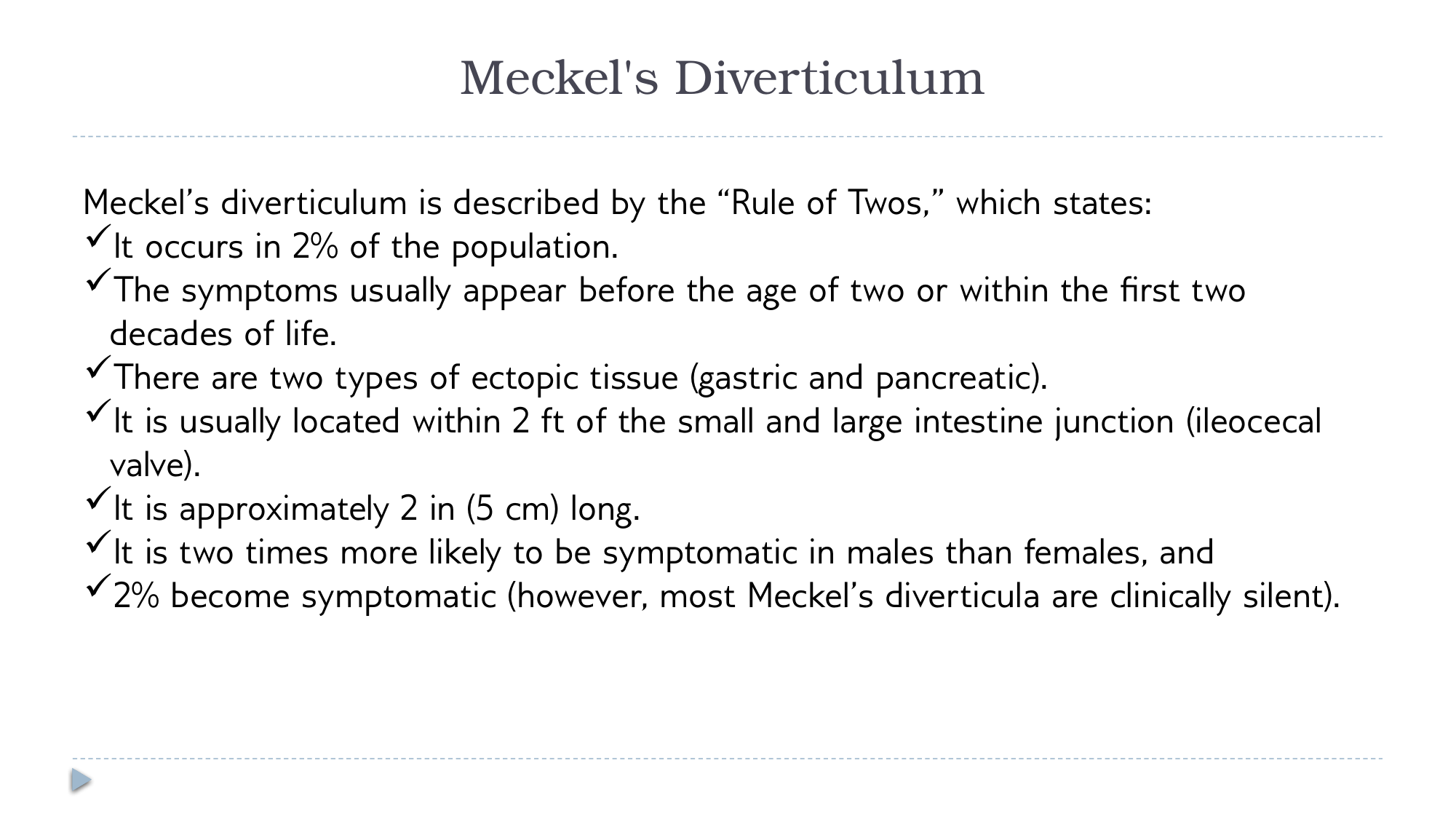

Meckel's Diverticulum
Meckel’s diverticulum is described by the “Rule of Twos,” which states:
It occurs in 2% of the population.
The symptoms usually appear before the age of two or within the first two decades of life.
There are two types of ectopic tissue (gastric and pancreatic).
It is usually located within 2 ft of the small and large intestine junction (ileocecal valve).
It is approximately 2 in (5 cm) long.
It is two times more likely to be symptomatic in males than females, and
2% become symptomatic (however, most Meckel’s diverticula are clinically silent).